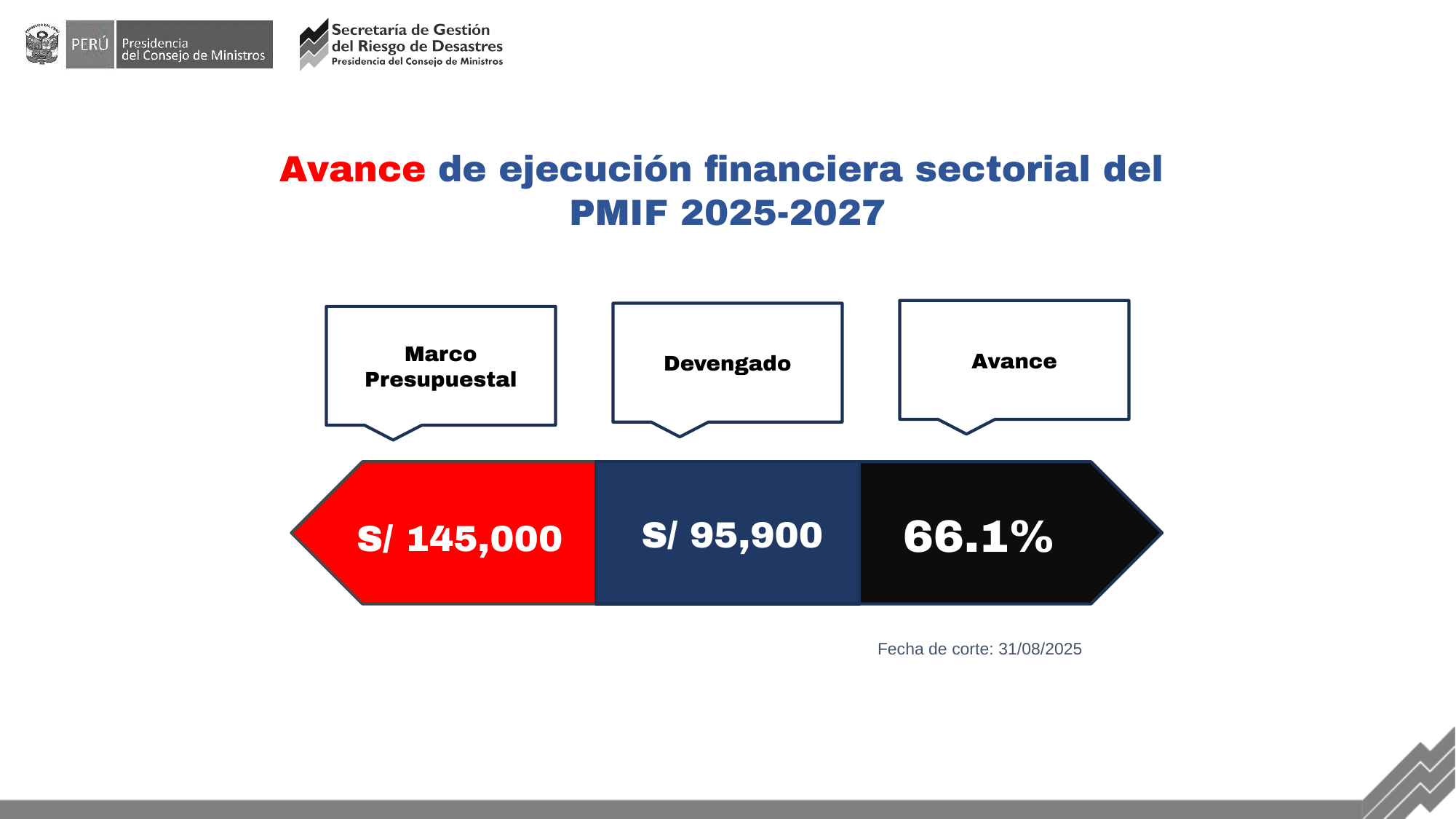

Avance de ejecución financiera sectorial del
PMIF 2025-2027
Avance
Devengado
Marco Presupuestal

66.1%
S/ 95,900
S/ 145,000
Fecha de corte: 31/08/2025